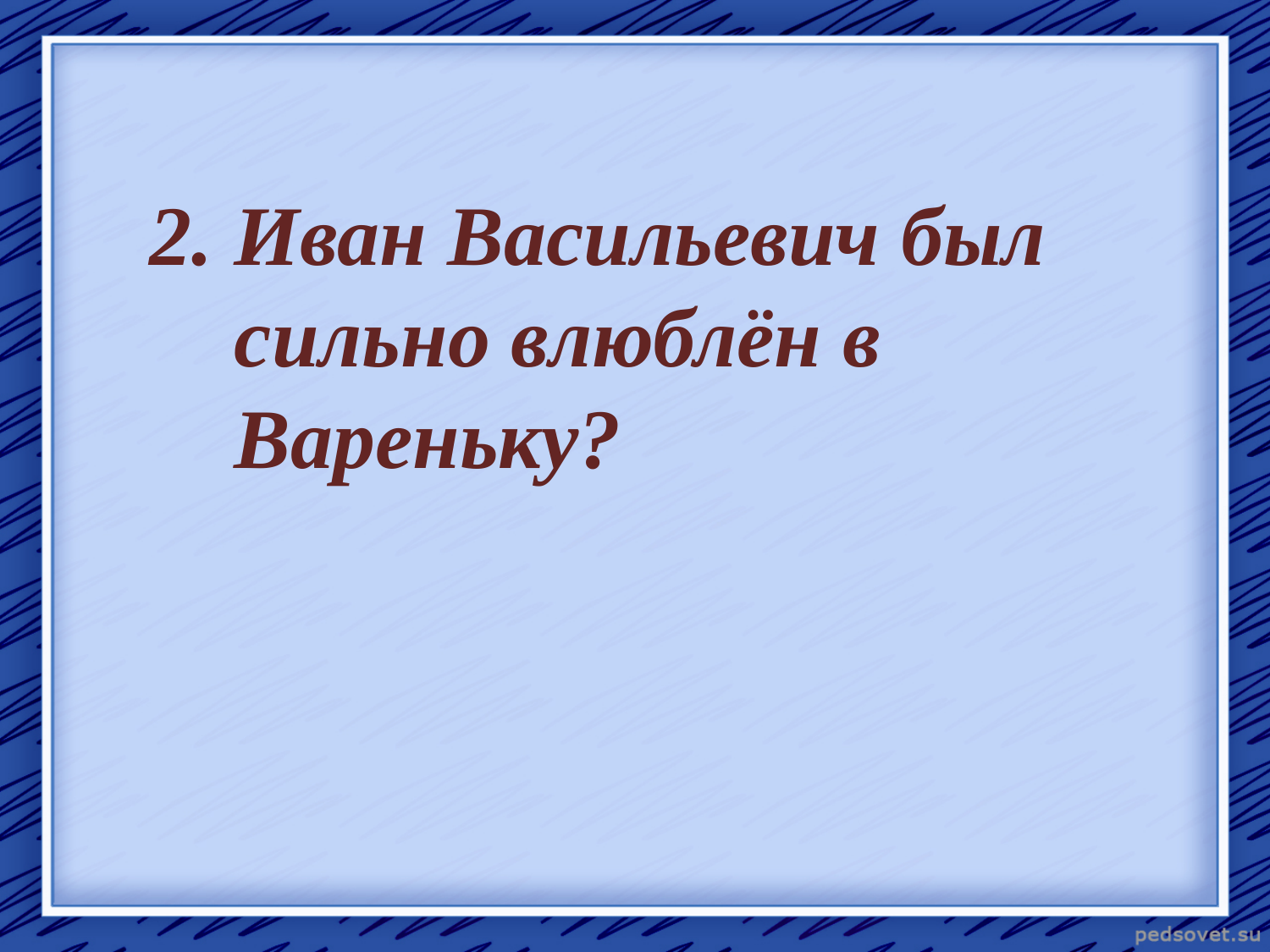

2. Иван Васильевич был
      сильно влюблён в
      Вареньку?